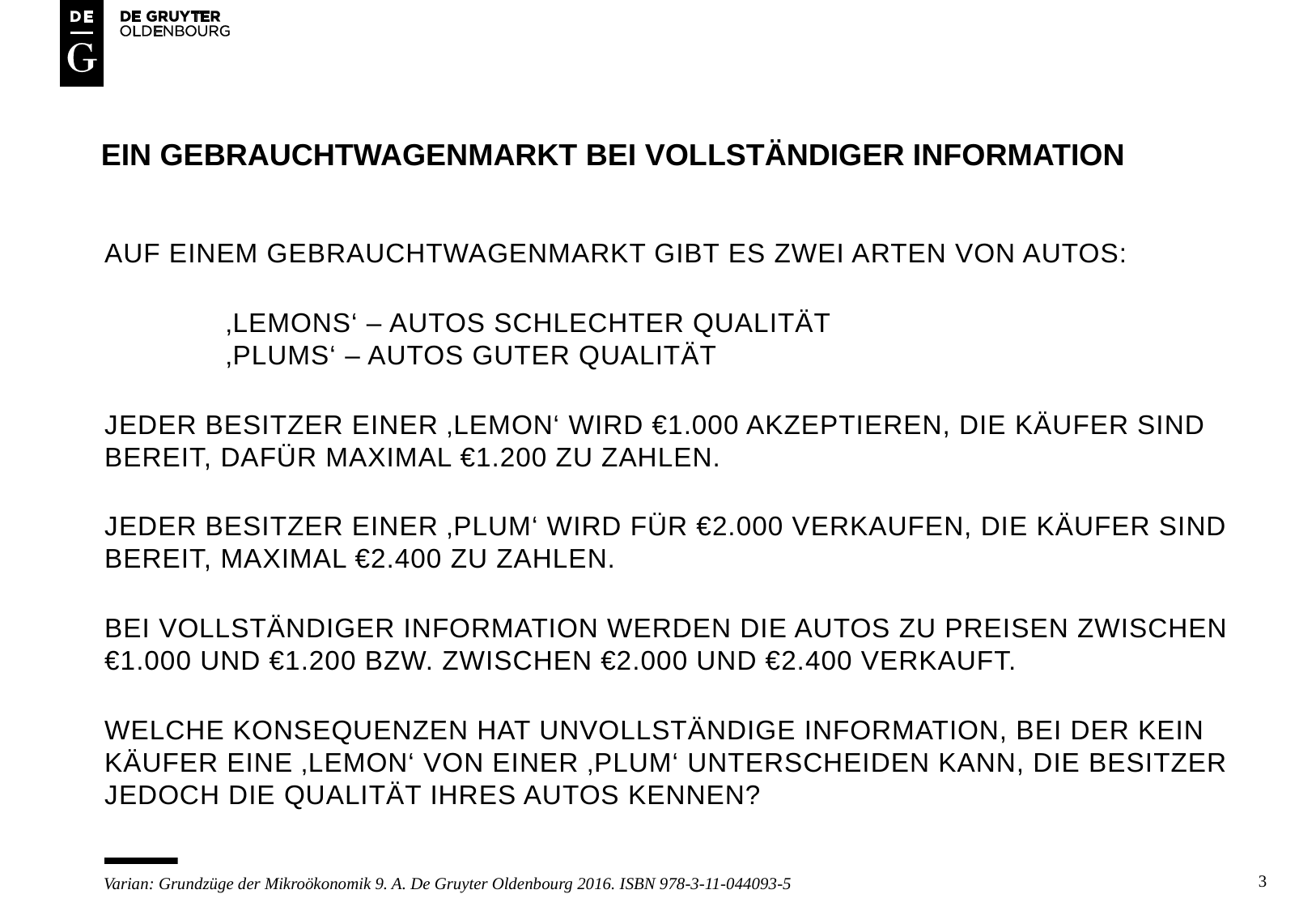

# Ein gebrauchtwagenmarkt bei vollständiger information
Auf einem gebrauchtwagenmarkt gibt es zwei arten von autos:
	‚lemons‘ – Autos schlechter qualität
	‚plums‘ – autos guter qualität
Jeder besitzer einer ‚lemon‘ wird €1.000 akzeptieren, die käufer sind bereit, dafür maximal €1.200 zu zahlen.
Jeder besitzer einer ‚plum‘ wird für €2.000 verkaufen, die käufer sind bereit, maximal €2.400 zu zahlen.
Bei vollständiger information werden die autos zu preisen zwischen €1.000 und €1.200 bzw. zwischen €2.000 und €2.400 verkauft.
Welche konsequenzen hat unvollständige information, bei der kein käufer eine ‚lemon‘ von einer ‚plum‘ unterscheiden kann, die besitzer jedoch die qualität ihres autos kennen?
3
Varian: Grundzüge der Mikroökonomik 9. A. De Gruyter Oldenbourg 2016. ISBN 978-3-11-044093-5